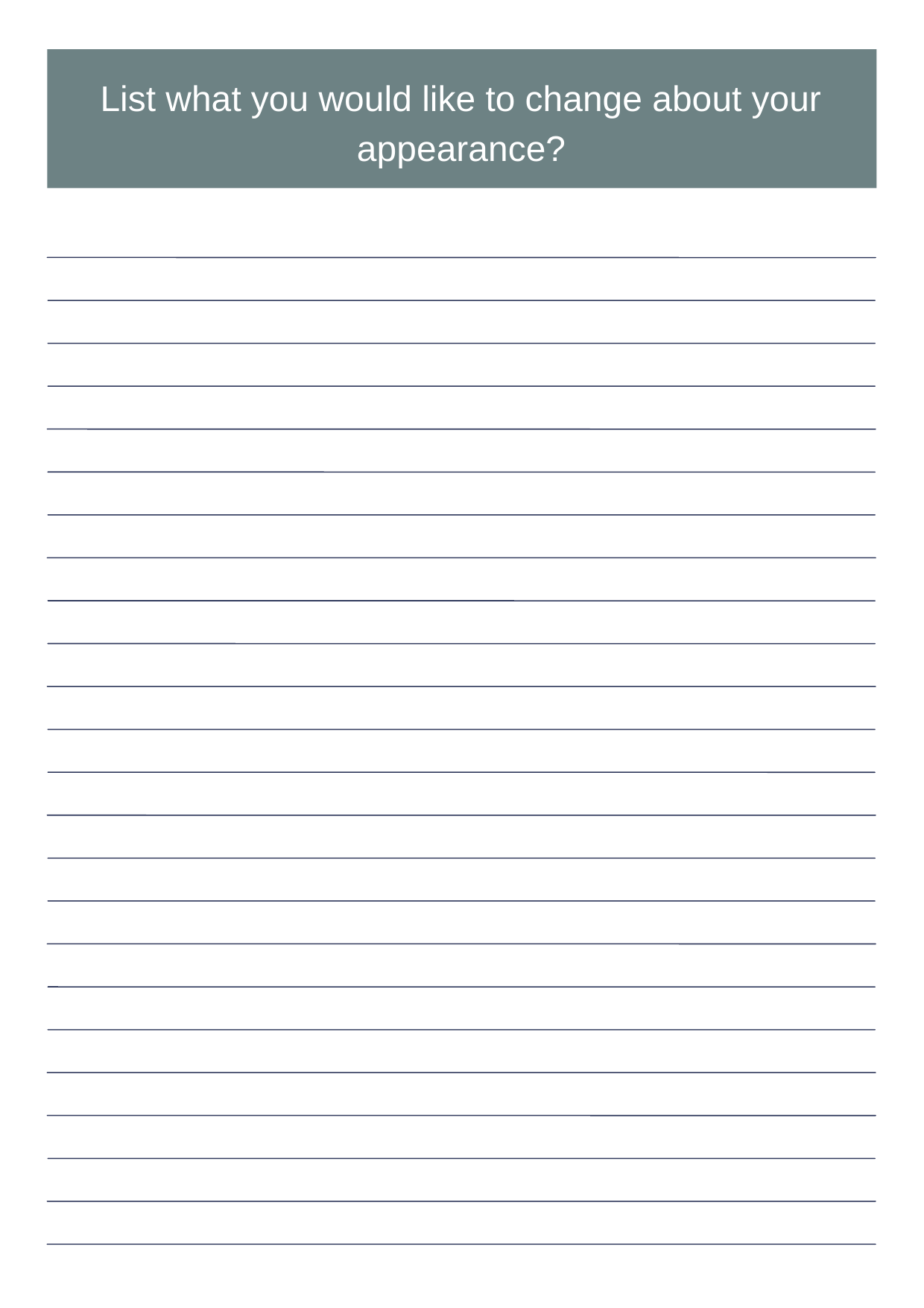

List what you would like to change about your appearance?